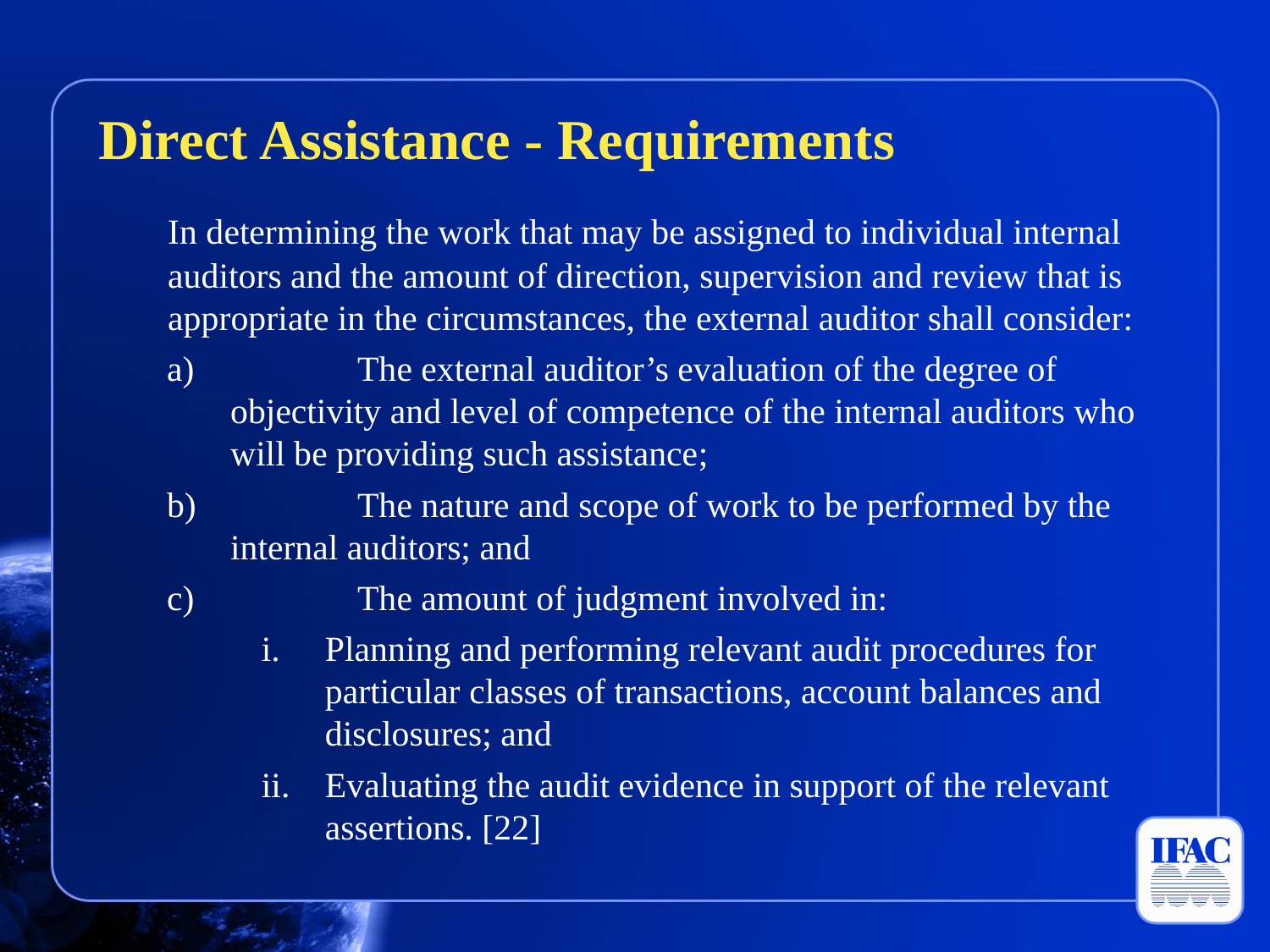

Direct Assistance - Requirements

	In determining the work that may be assigned to individual internal auditors and the amount of direction, supervision and review that is appropriate in the circumstances, the external auditor shall consider:
	The external auditor’s evaluation of the degree of objectivity and level of competence of the internal auditors who will be providing such assistance;
	The nature and scope of work to be performed by the internal auditors; and
	The amount of judgment involved in:
Planning and performing relevant audit procedures for particular classes of transactions, account balances and disclosures; and
Evaluating the audit evidence in support of the relevant assertions. [22]